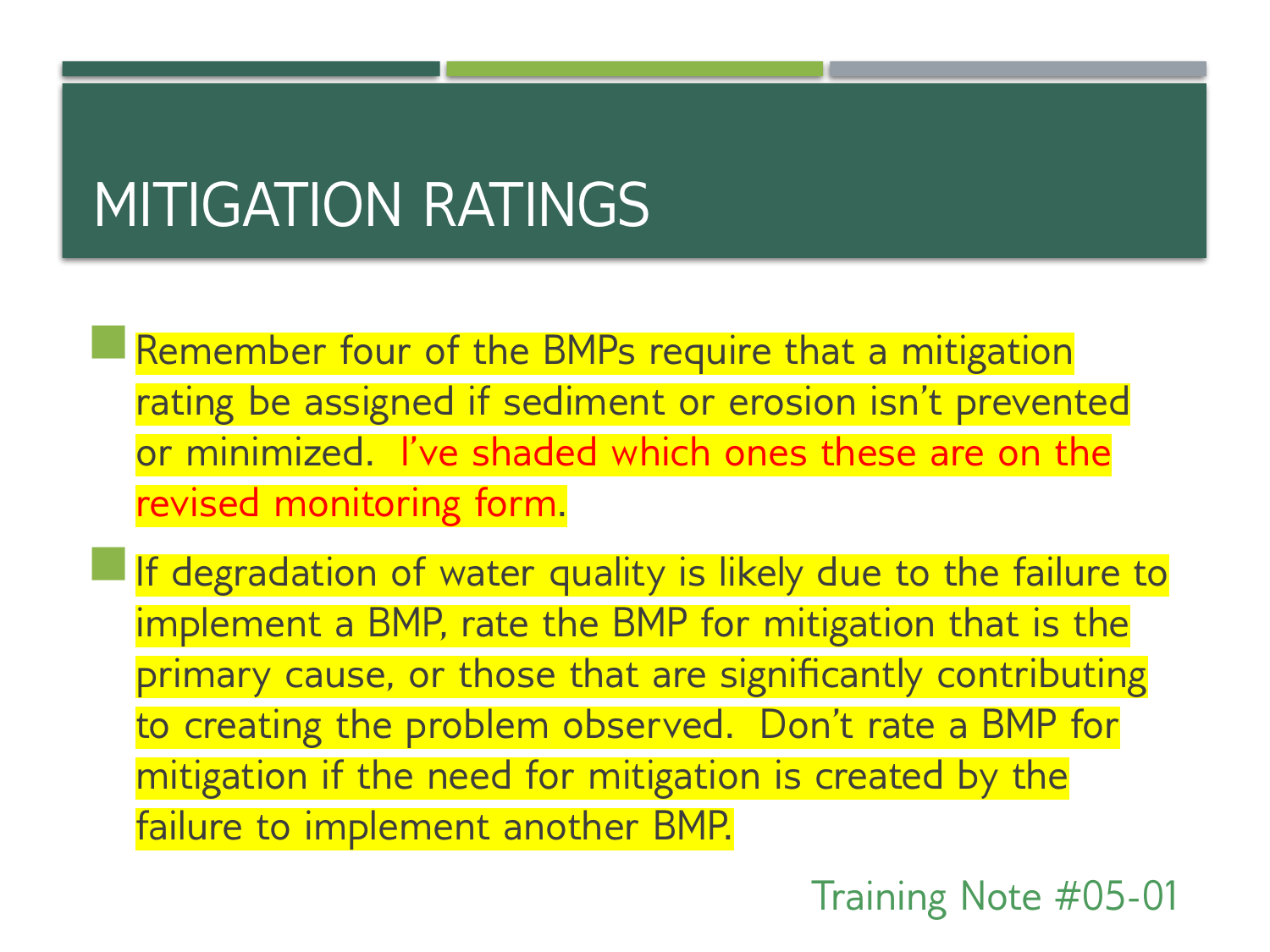

# Mitigation ratings
Remember four of the BMPs require that a mitigation rating be assigned if sediment or erosion isn’t prevented or minimized.  I’ve shaded which ones these are on the revised monitoring form.
If degradation of water quality is likely due to the failure to implement a BMP, rate the BMP for mitigation that is the primary cause, or those that are significantly contributing to creating the problem observed.  Don’t rate a BMP for mitigation if the need for mitigation is created by the failure to implement another BMP.
Training Note #05-01